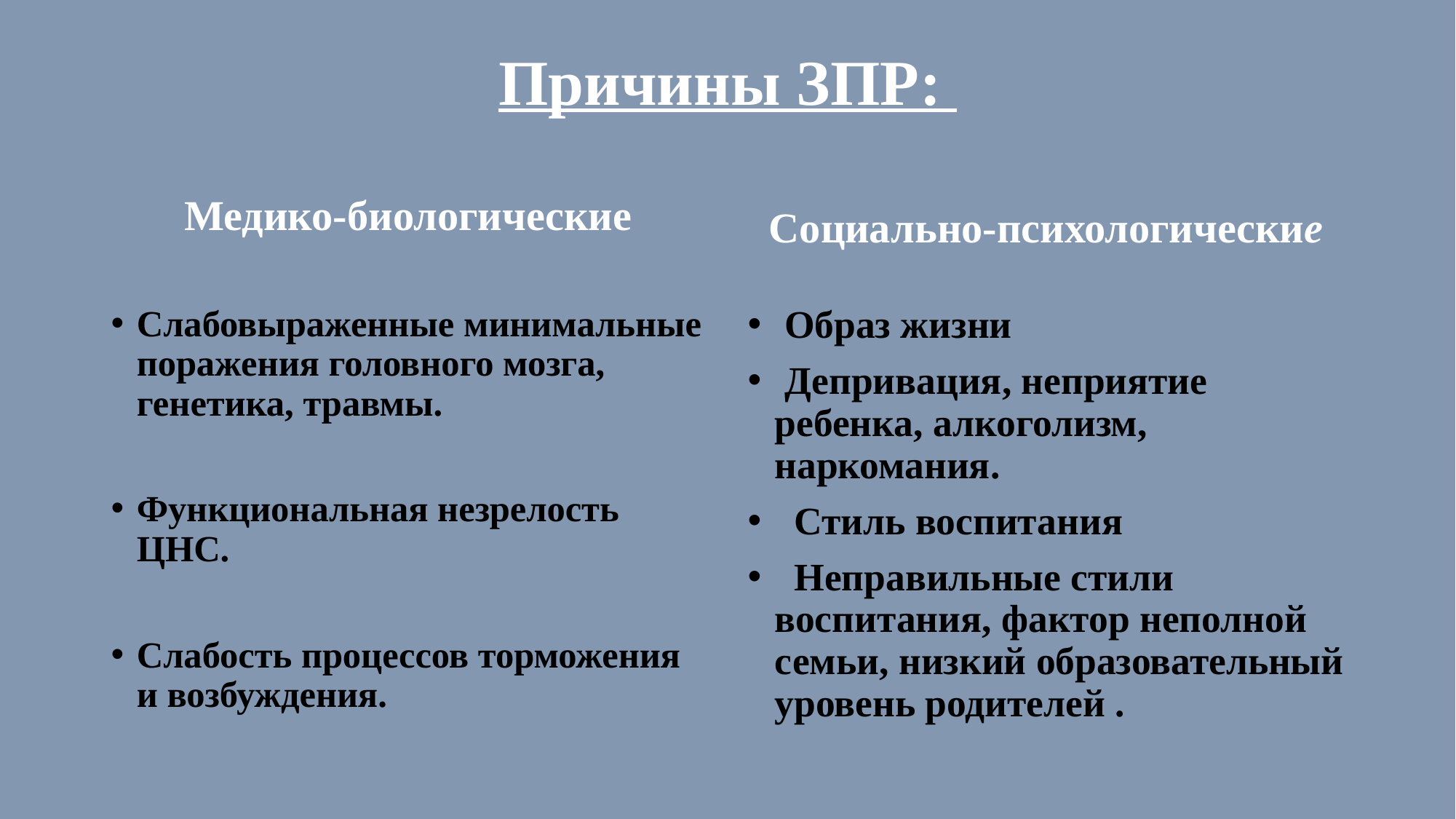

# Причины ЗПР:
Медико-биологические

Социально-психологические

Слабовыраженные минимальные поражения головного мозга, генетика, травмы.

Функциональная незрелость ЦНС.

Слабость процессов торможения и возбуждения.

 Образ жизни
 Депривация, неприятие ребенка, алкоголизм, наркомания.
  Стиль воспитания
  Неправильные стили воспитания, фактор неполной семьи, низкий образовательный уровень родителей .